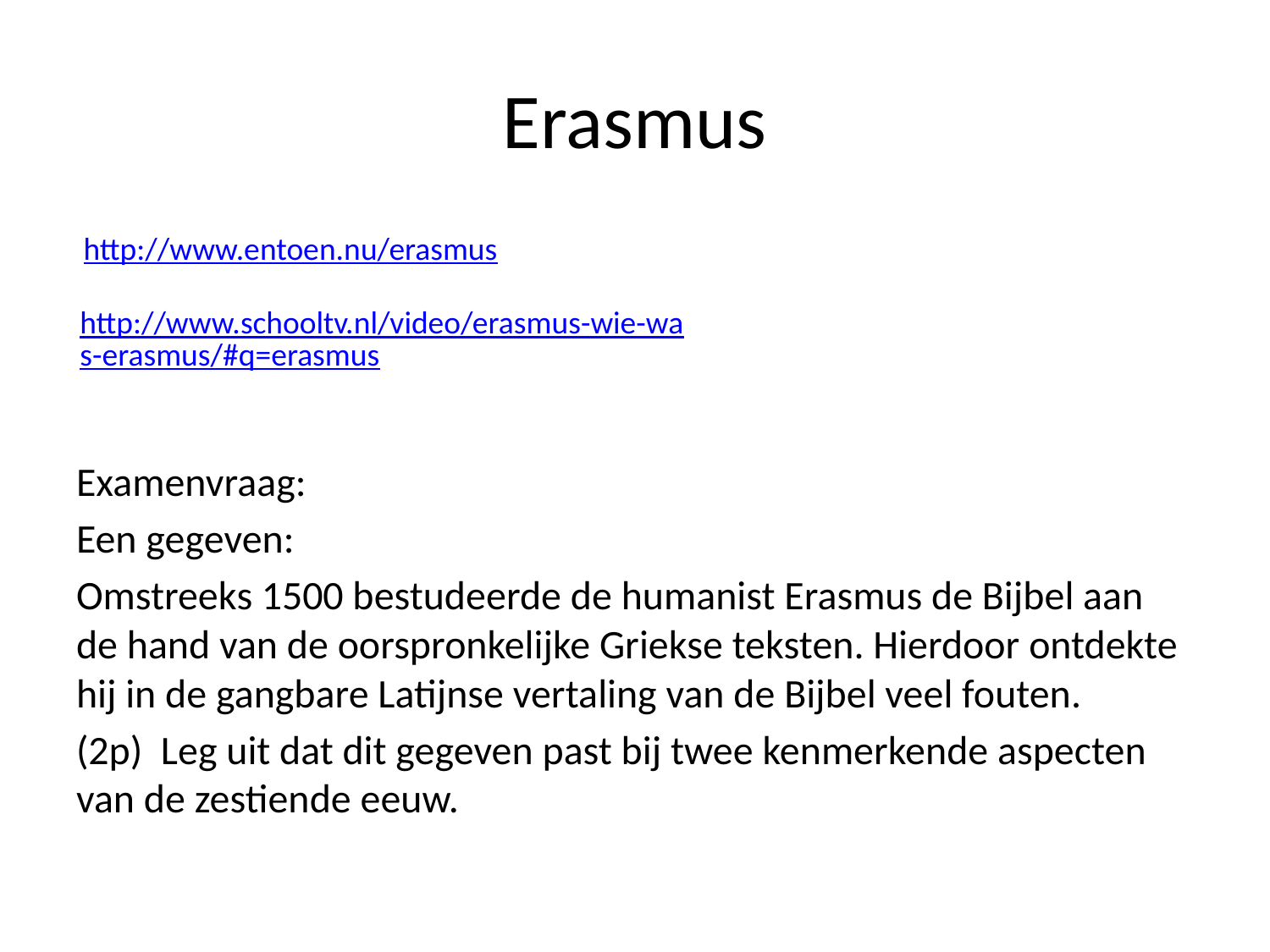

# Erasmus

Examenvraag:
Een gegeven:
Omstreeks 1500 bestudeerde de humanist Erasmus de Bijbel aan de hand van de oorspronkelijke Griekse teksten. Hierdoor ontdekte hij in de gangbare Latijnse vertaling van de Bijbel veel fouten.
(2p)  Leg uit dat dit gegeven past bij twee kenmerkende aspecten van de zestiende eeuw.
http://www.entoen.nu/erasmus
http://www.schooltv.nl/video/erasmus-wie-was-erasmus/#q=erasmus